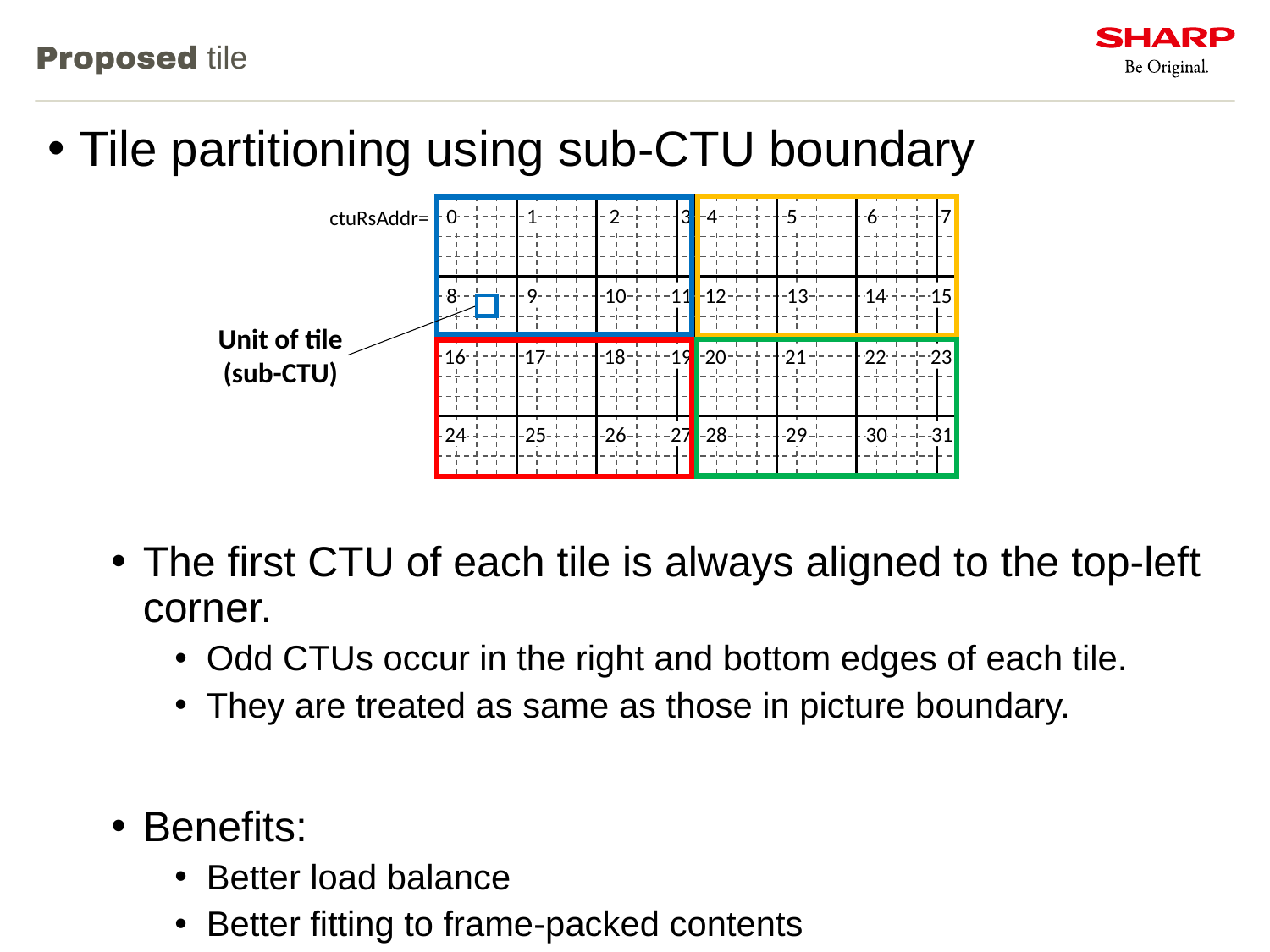

# Proposed tile
Tile partitioning using sub-CTU boundary

The first CTU of each tile is always aligned to the top-left corner.
Odd CTUs occur in the right and bottom edges of each tile.
They are treated as same as those in picture boundary.

Benefits:
Better load balance
Better fitting to frame-packed contents

ctuRsAddr=
0
1
2
3
4
5
6
7
8
9
10
11
12
13
14
15
16
17
18
19
20
21
22
23
24
25
26
27
28
29
30
31

Unit of tile
(sub-CTU)